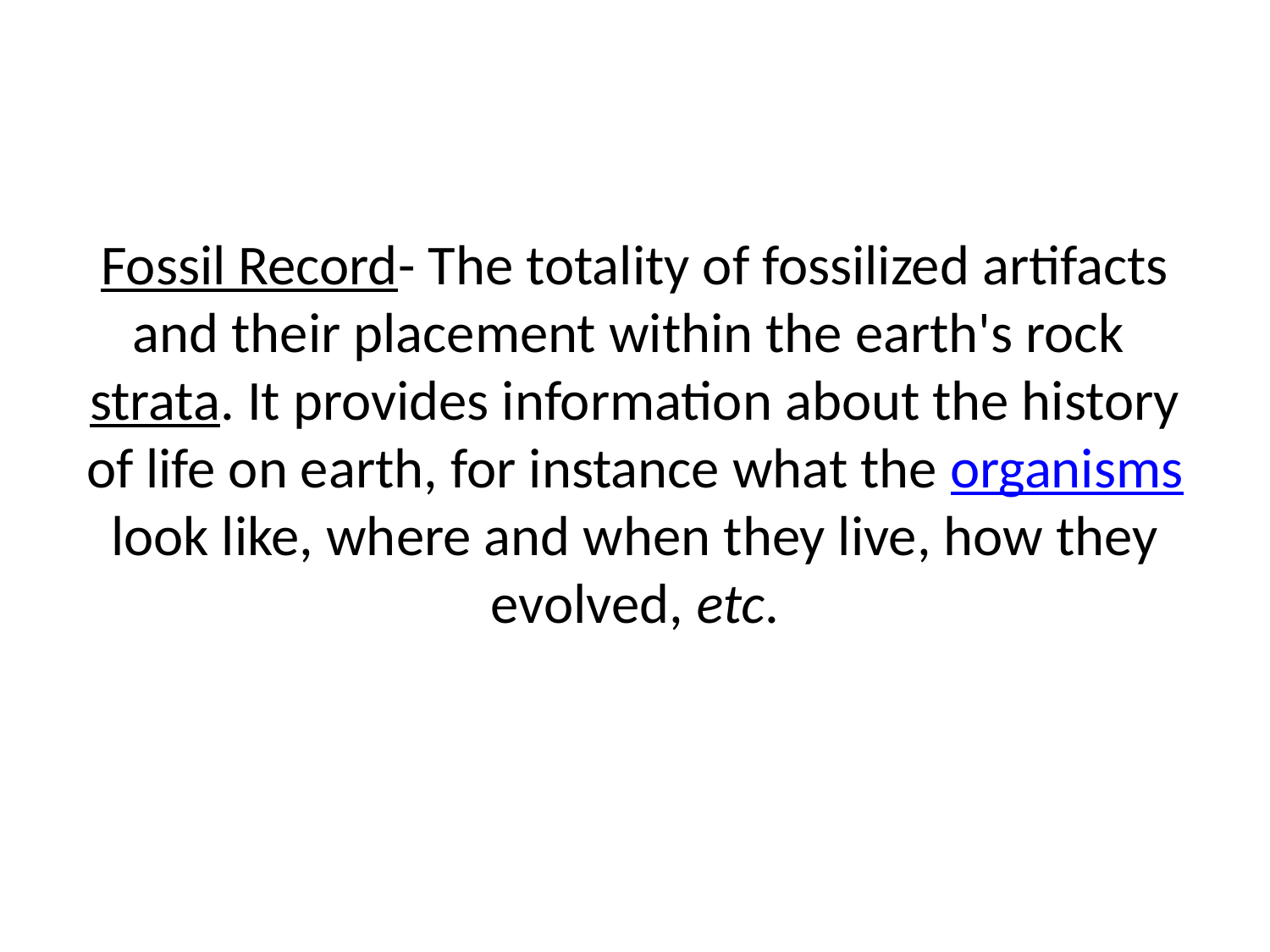

#
Fossil Record- The totality of fossilized artifacts and their placement within the earth's rock strata. It provides information about the history of life on earth, for instance what the organisms look like, where and when they live, how they evolved, etc.